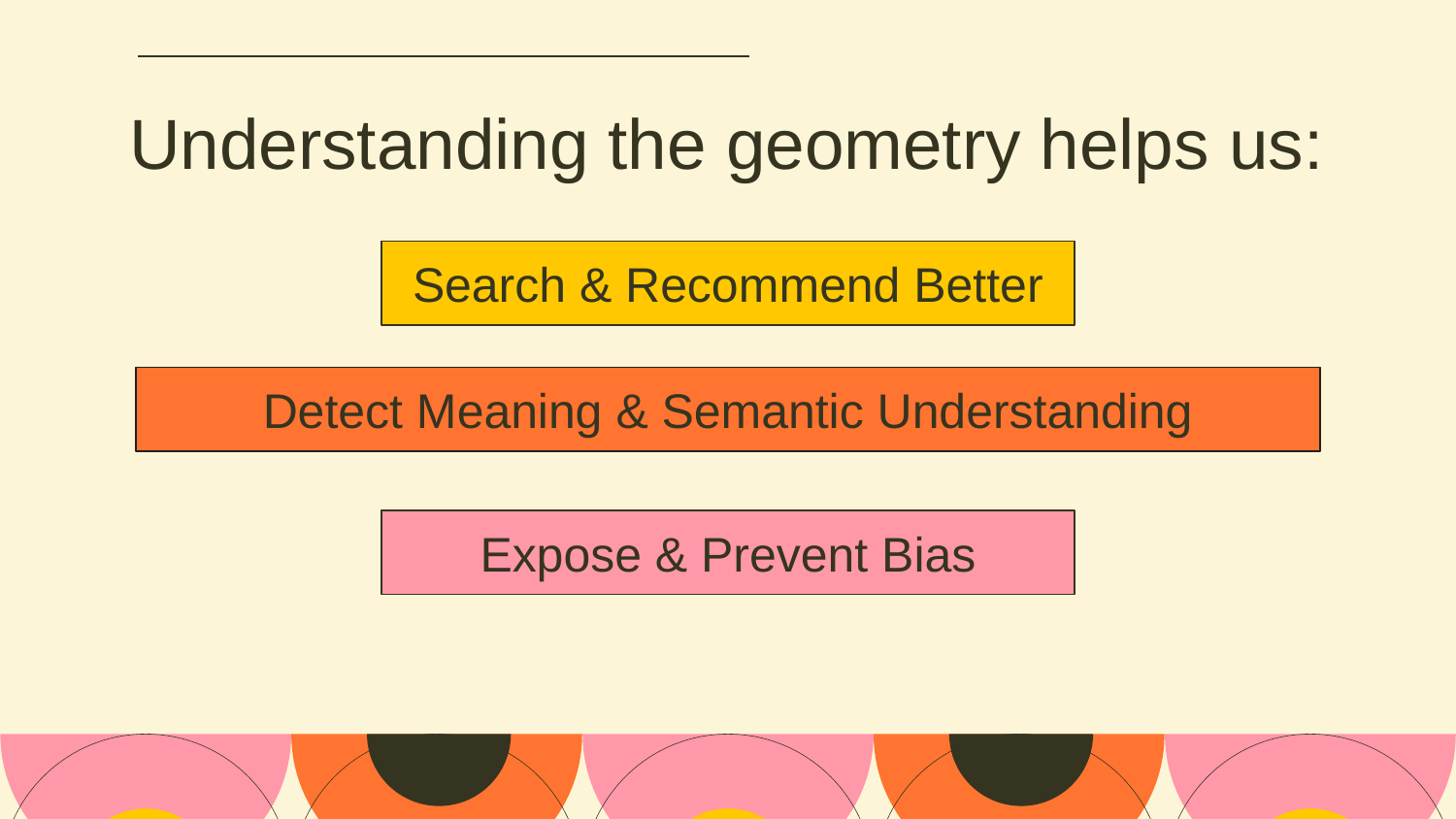

# Understanding the geometry helps us:
Search & Recommend Better
Detect Meaning & Semantic Understanding
Expose & Prevent Bias